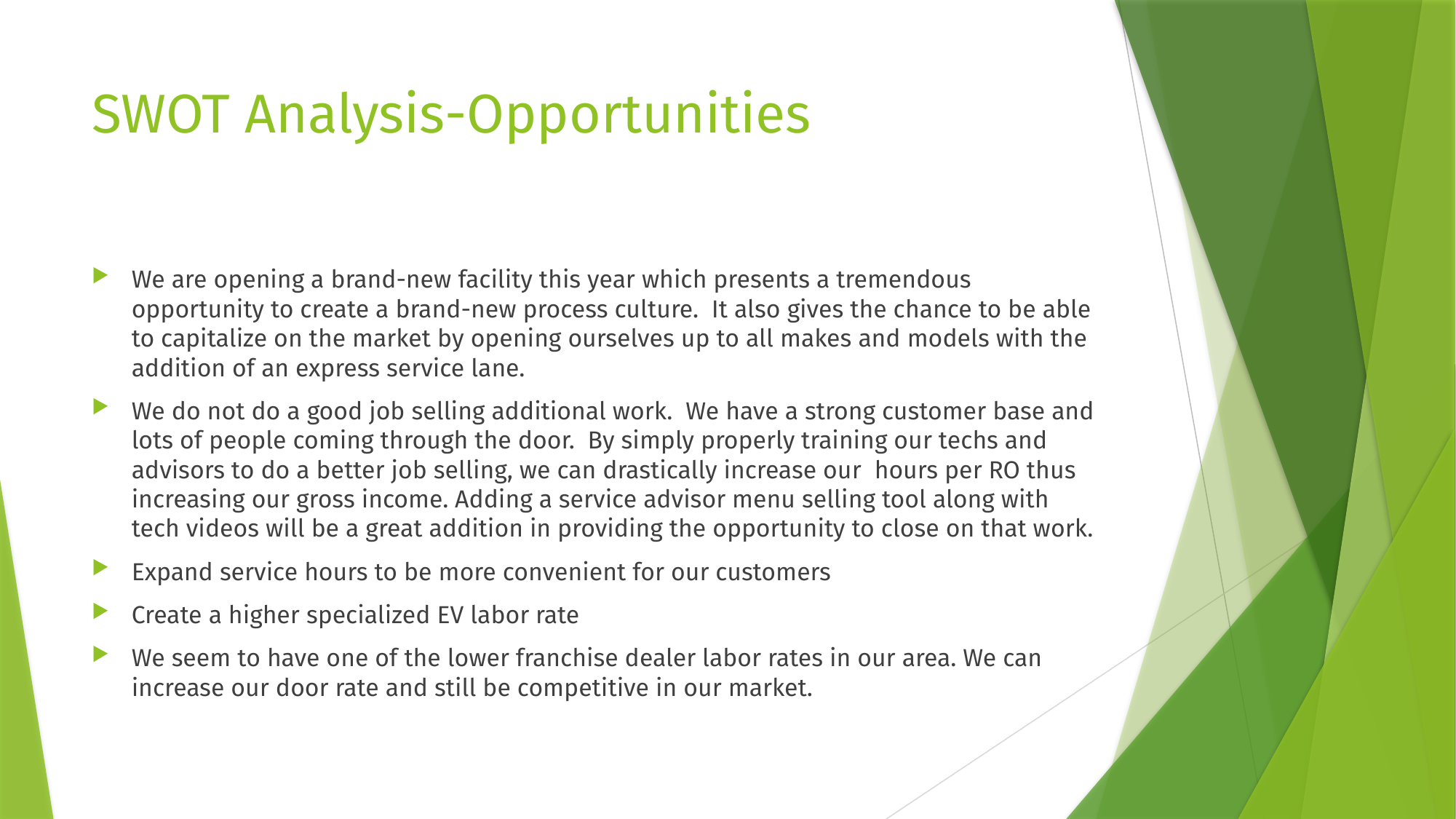

# SWOT Analysis-Opportunities
We are opening a brand-new facility this year which presents a tremendous opportunity to create a brand-new process culture.  It also gives the chance to be able to capitalize on the market by opening ourselves up to all makes and models with the addition of an express service lane.
We do not do a good job selling additional work.  We have a strong customer base and lots of people coming through the door.  By simply properly training our techs and advisors to do a better job selling, we can drastically increase our  hours per RO thus increasing our gross income. Adding a service advisor menu selling tool along with tech videos will be a great addition in providing the opportunity to close on that work.
Expand service hours to be more convenient for our customers
Create a higher specialized EV labor rate
We seem to have one of the lower franchise dealer labor rates in our area. We can increase our door rate and still be competitive in our market.